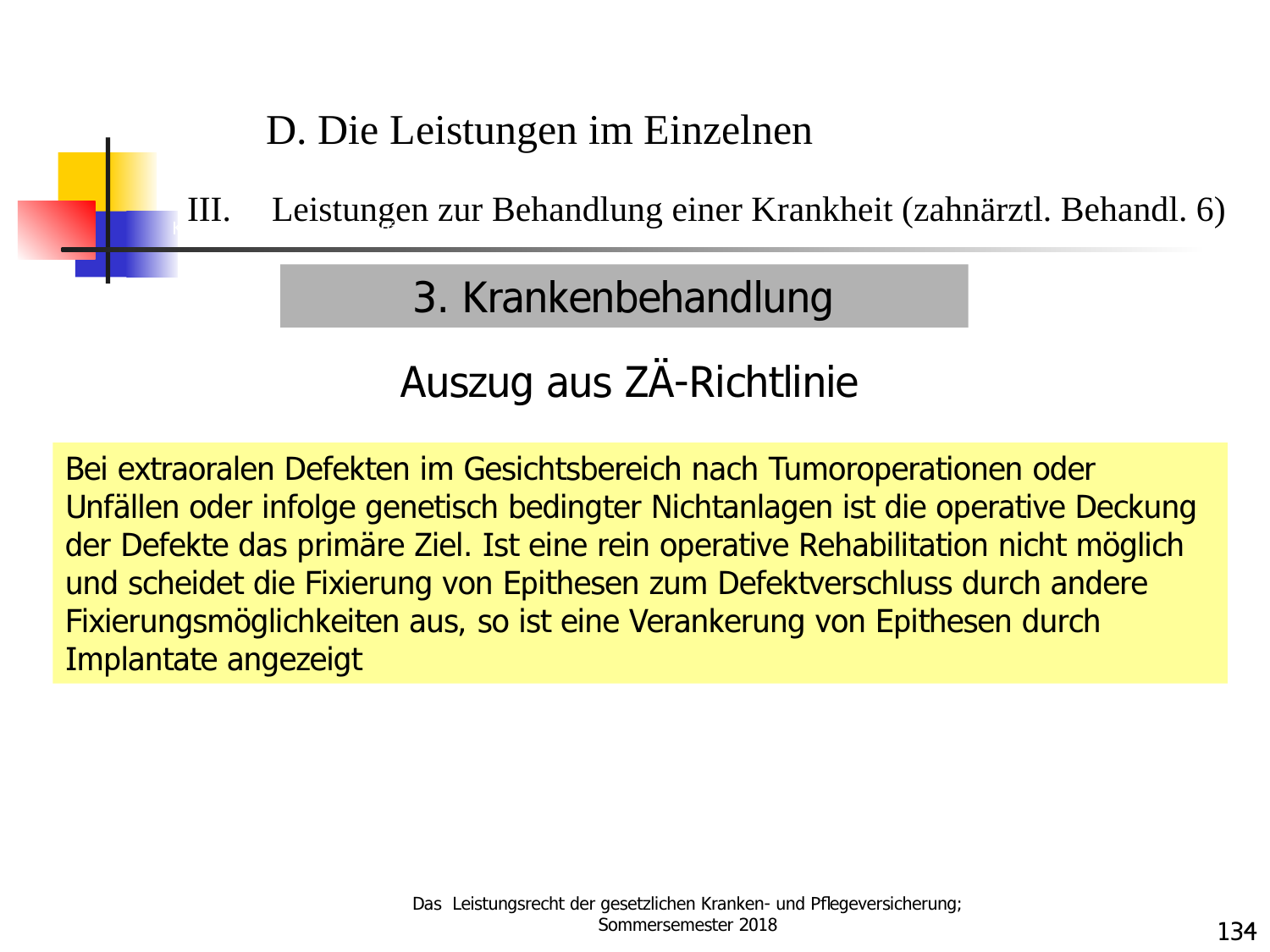

Krankenbehandlung 6 (zahnärztl. Behandlung)
D. Die Leistungen im Einzelnen

Leistungen zur Behandlung einer Krankheit (zahnärztl. Behandl. 6)
3. Krankenbehandlung
Auszug aus ZÄ-Richtlinie
Bei extraoralen Defekten im Gesichtsbereich nach Tumoroperationen oder Unfällen oder infolge genetisch bedingter Nichtanlagen ist die operative Deckung der Defekte das primäre Ziel. Ist eine rein operative Rehabilitation nicht möglich und scheidet die Fixierung von Epithesen zum Defektverschluss durch andere Fixierungsmöglichkeiten aus, so ist eine Verankerung von Epithesen durch Implantate angezeigt
Krankheit
Das  Leistungsrecht der gesetzlichen Kranken- und Pflegeversicherung; Sommersemester 2018
134